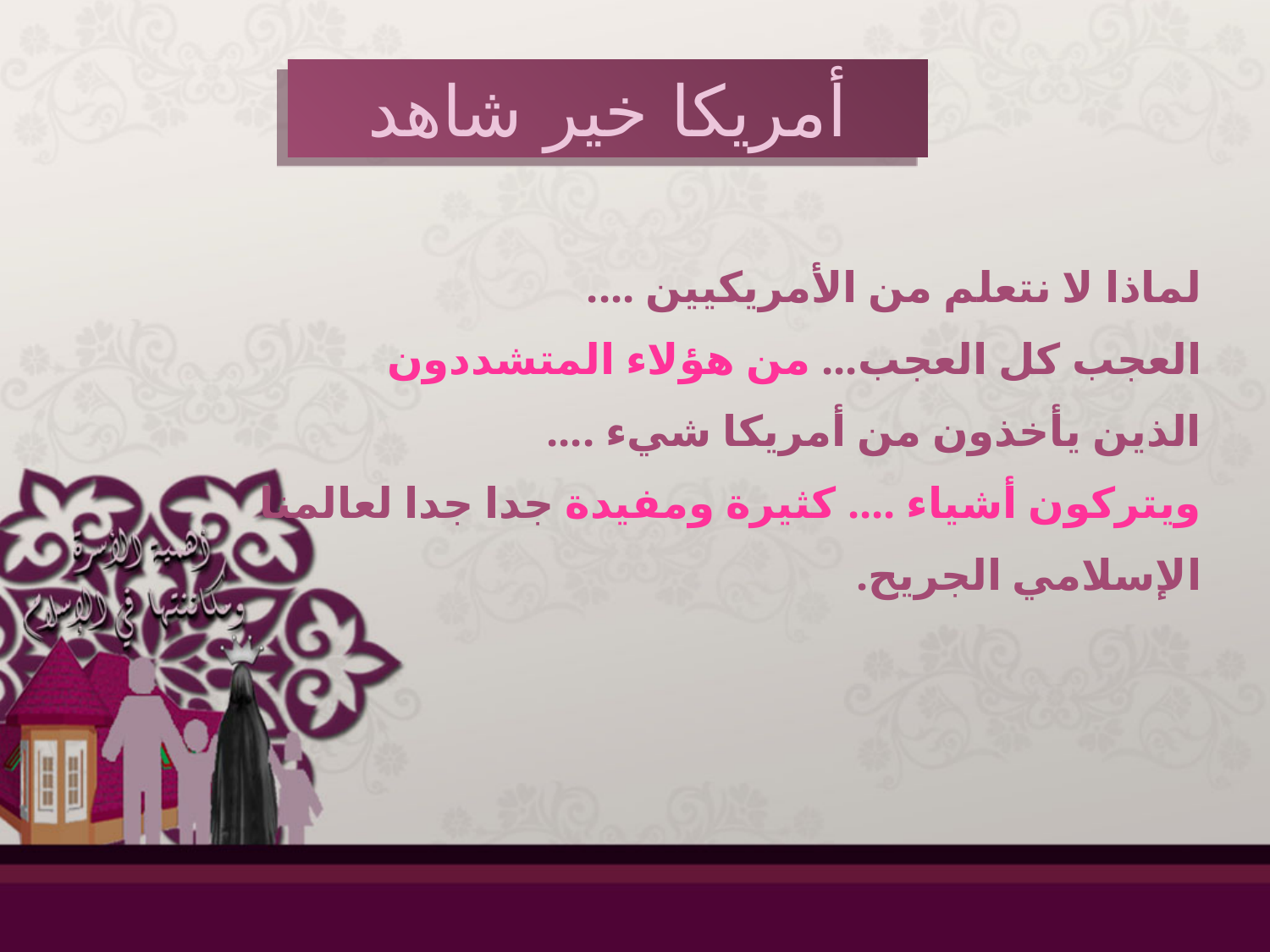

أمريكا خير شاهد
لماذا لا نتعلم من الأمريكيين ....
العجب كل العجب... من هؤلاء المتشددون
الذين يأخذون من أمريكا شيء ....
ويتركون أشياء .... كثيرة ومفيدة جدا جدا لعالمنا
الإسلامي الجريح.